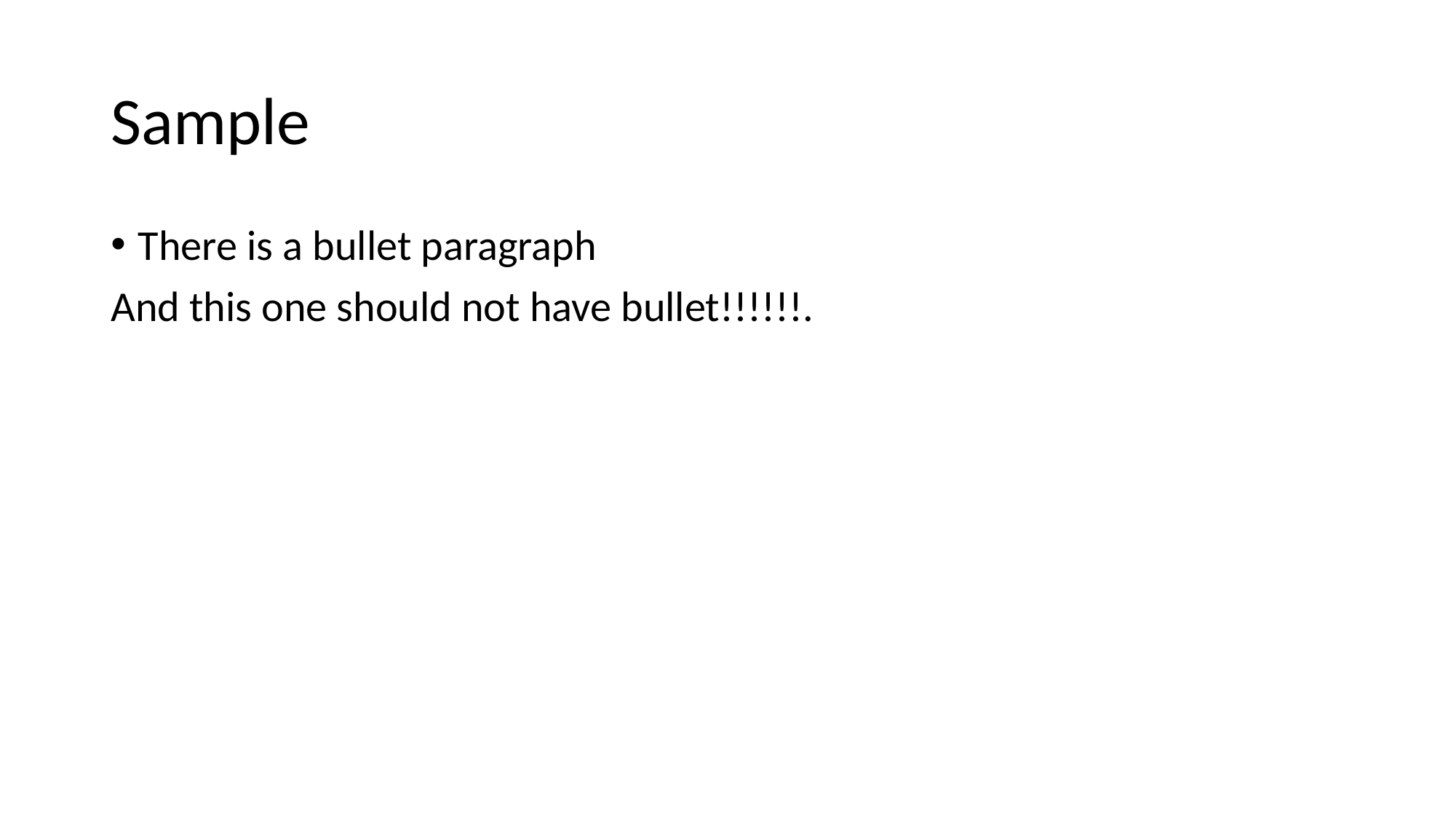

# Sample
There is a bullet paragraph
And this one should not have bullet!!!!!!.